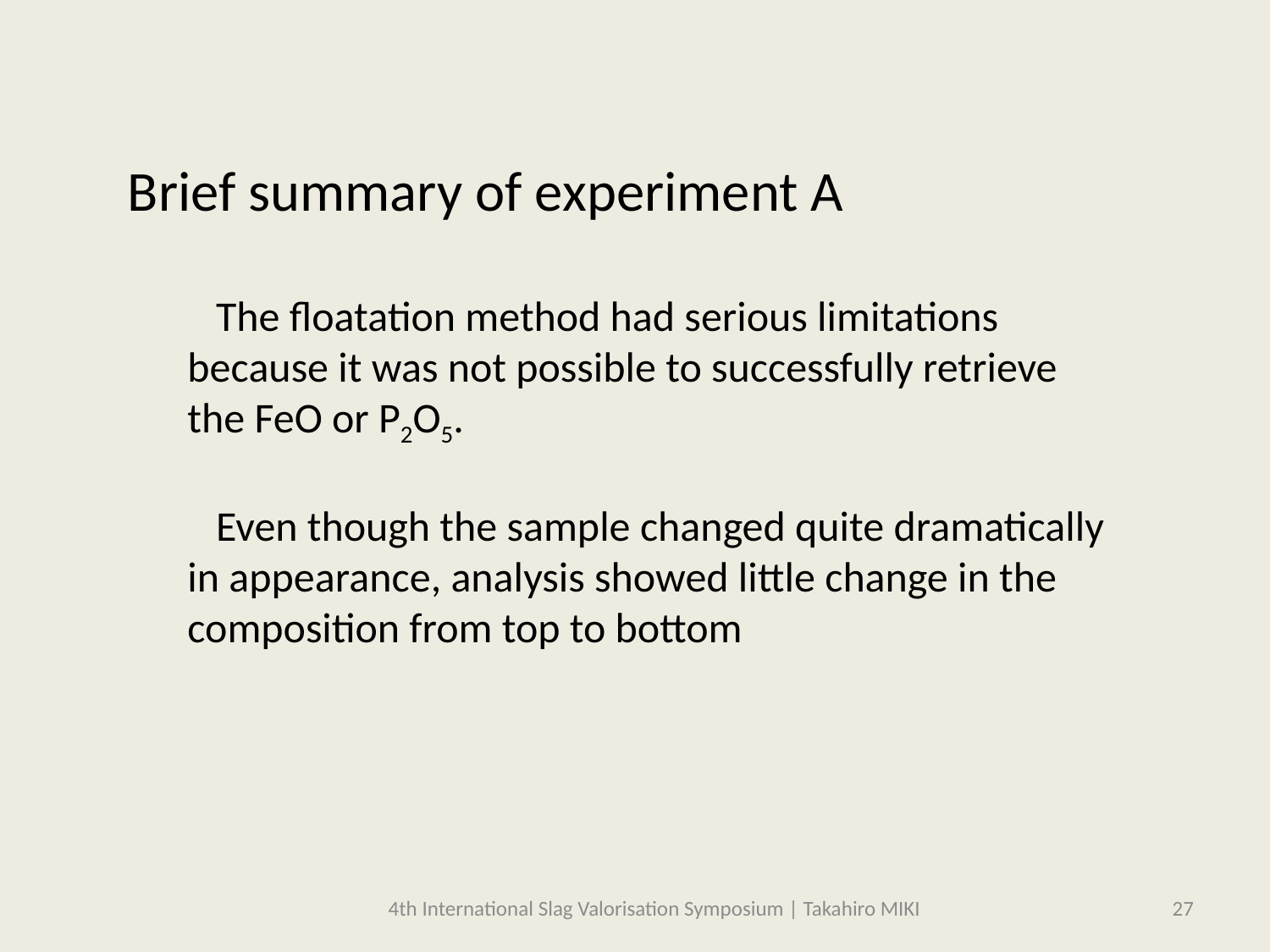

Brief summary of experiment A
   The floatation method had serious limitations because it was not possible to successfully retrieve the FeO or P2O5.

   Even though the sample changed quite dramatically in appearance, analysis showed little change in the composition from top to bottom
4th International Slag Valorisation Symposium | Takahiro MIKI
27